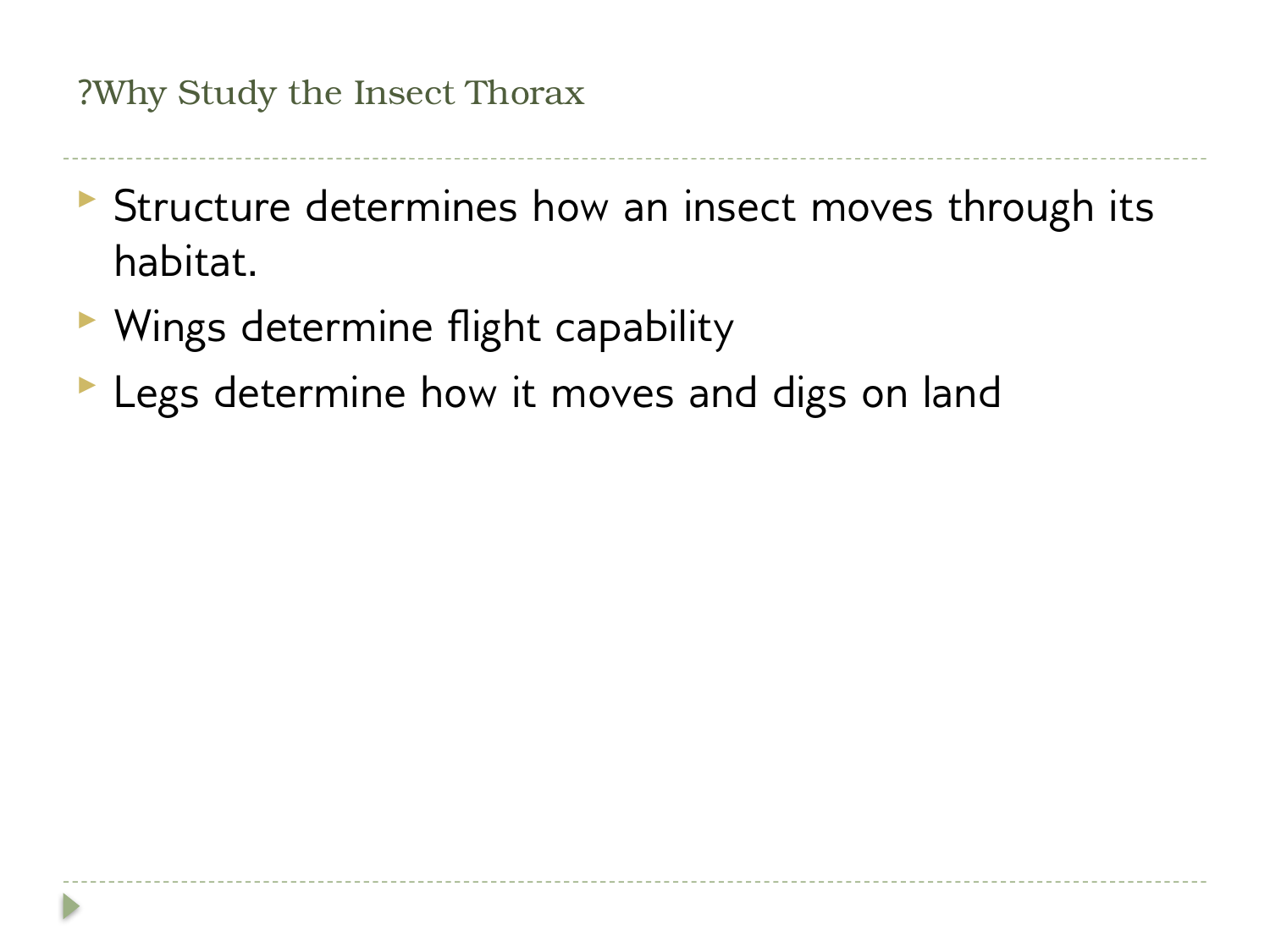

# Why Study the Insect Thorax?
Structure determines how an insect moves through its habitat.
Wings determine flight capability
Legs determine how it moves and digs on land